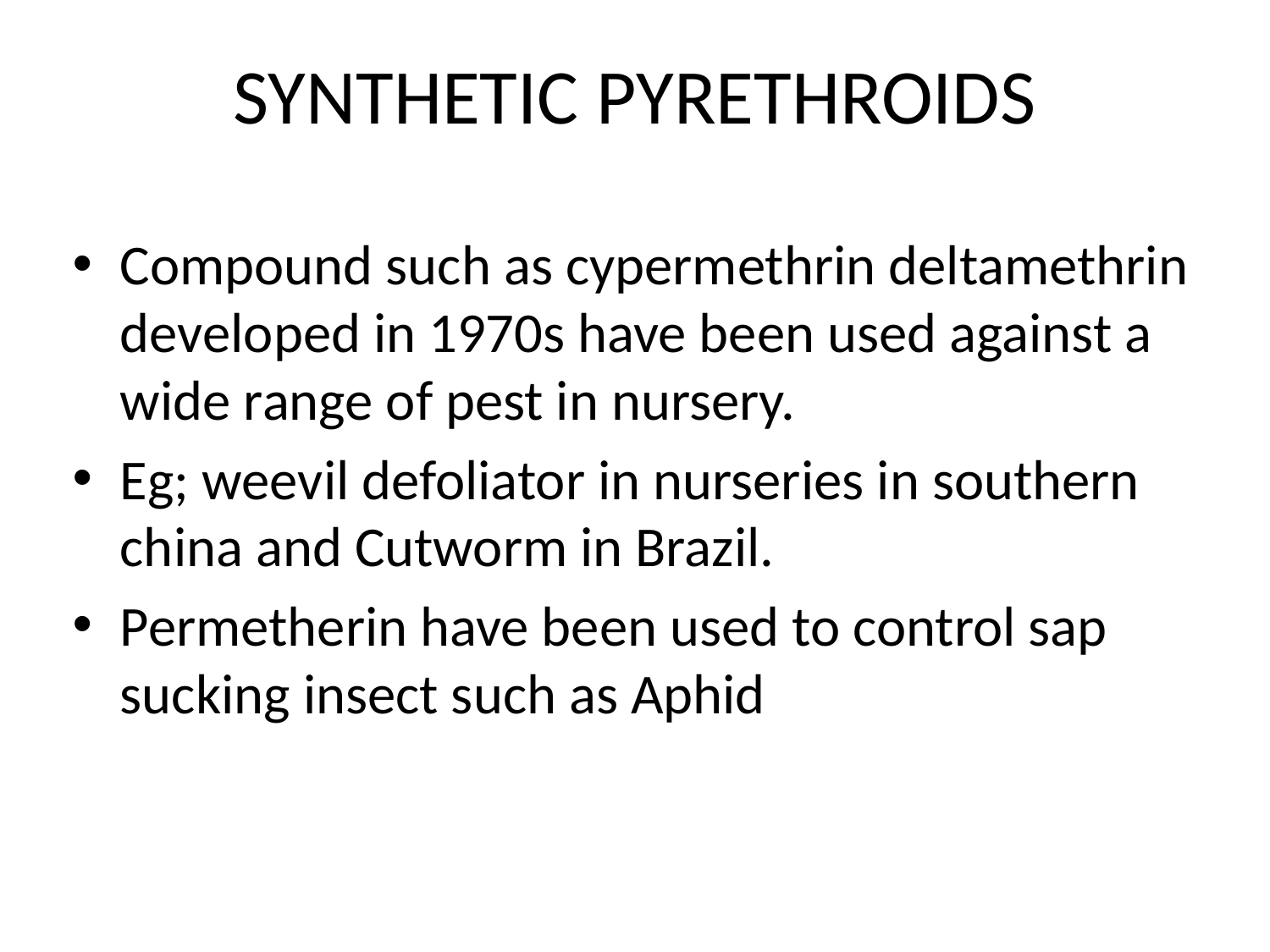

# SYNTHETIC PYRETHROIDS
Compound such as cypermethrin deltamethrin developed in 1970s have been used against a wide range of pest in nursery.
Eg; weevil defoliator in nurseries in southern china and Cutworm in Brazil.
Permetherin have been used to control sap sucking insect such as Aphid